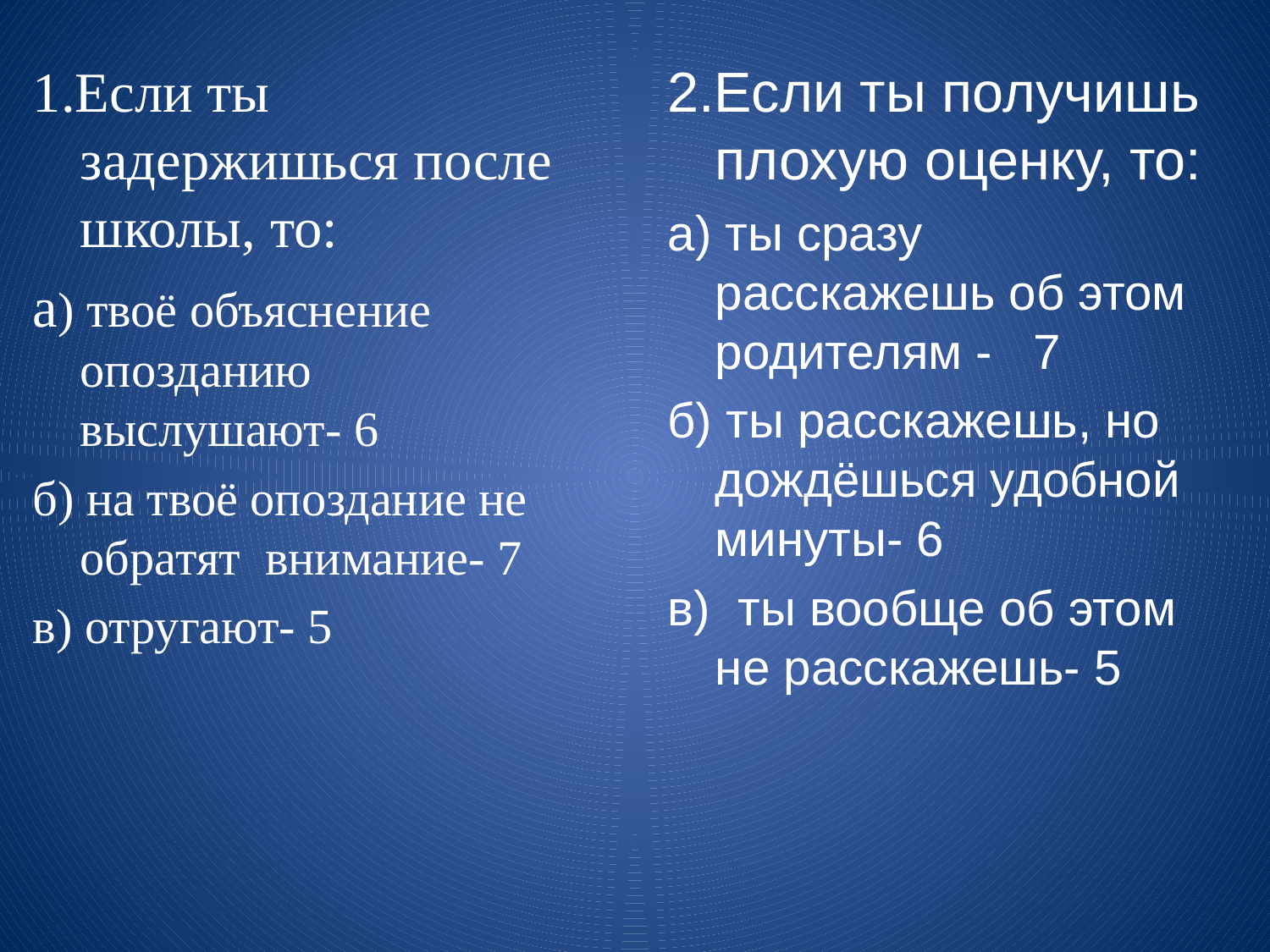

1.Если ты задержишься после школы, то:
а) твоё объяснение опозданию выслушают- 6
б) на твоё опоздание не обратят  внимание- 7
в) отругают- 5
2.Если ты получишь плохую оценку, то:
а) ты сразу  расскажешь об этом родителям -   7
б) ты расскажешь, но дождёшься удобной минуты- 6
в)  ты вообще об этом не расскажешь- 5